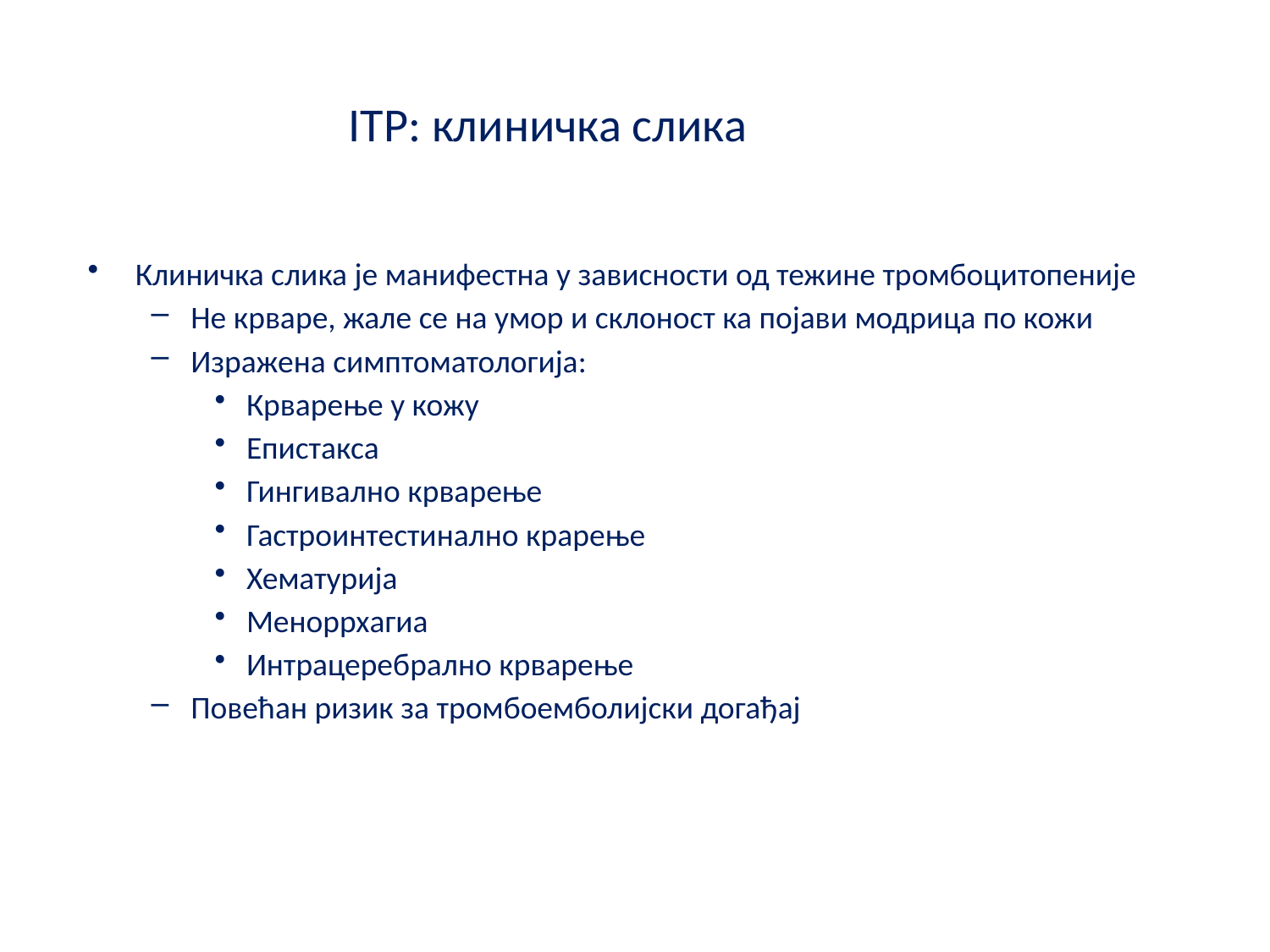

# ITP: клиничка слика
Клиничка слика је манифестна у зависности од тежине тромбоцитопеније
Не крваре, жале се на умор и склоност ка појави модрица по кожи
Изражена симптоматологија:
Крварење у кожу
Епистакса
Гингивално крварење
Гастроинтестинално крарење
Хематурија
Меноррхагиа
Интрацеребрално крварење
Повећан ризик за тромбоемболијски догађај